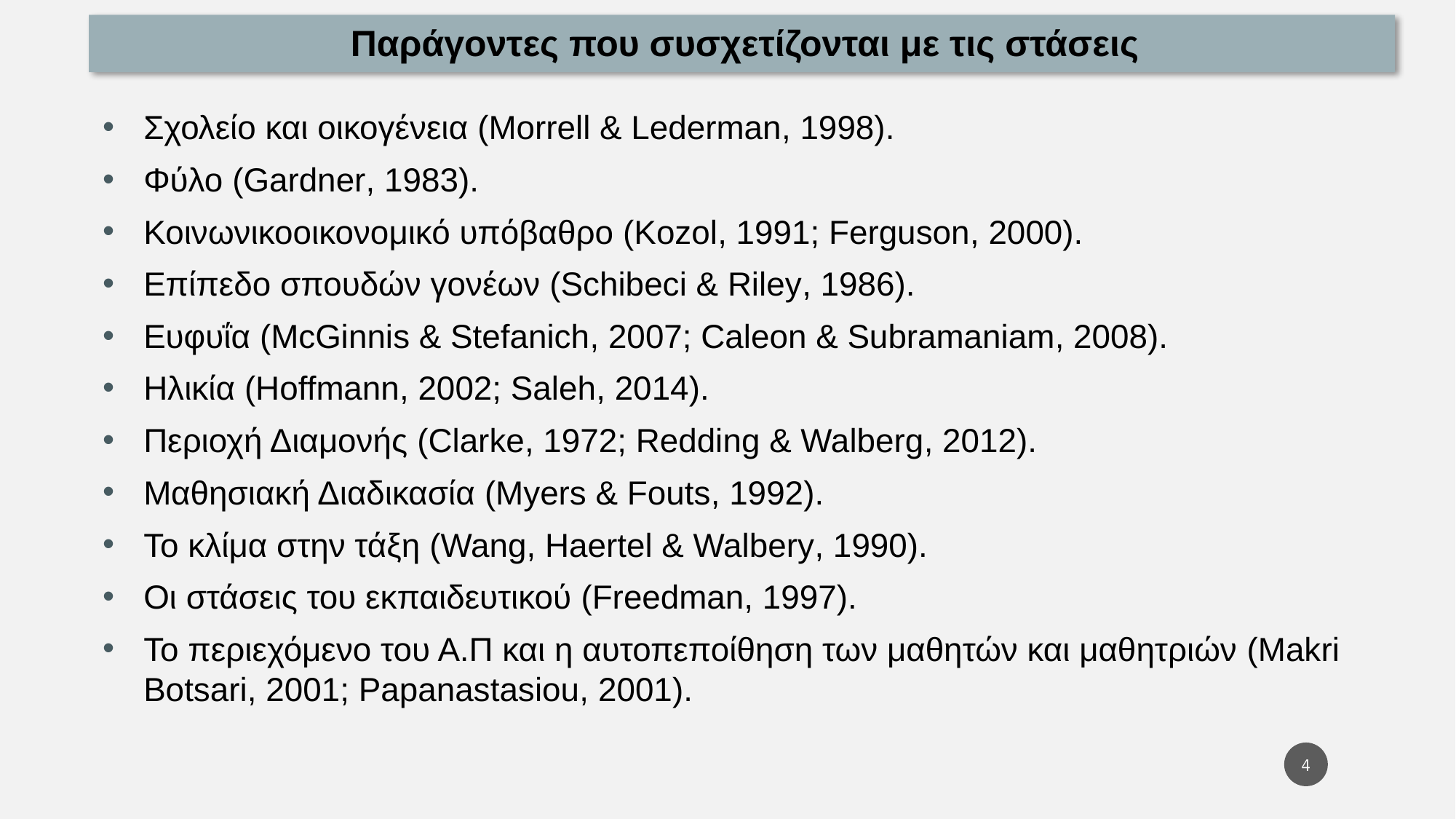

Παράγοντες που συσχετίζονται με τις στάσεις

Σχολείο και οικογένεια (Morrell & Lederman, 1998).
Φύλο (Gardner, 1983).
Κοινωνικοοικονομικό υπόβαθρο (Kozol, 1991; Ferguson, 2000).
Επίπεδο σπουδών γονέων (Schibeci & Riley, 1986).
Ευφυΐα (McGinnis & Stefanich, 2007; Caleon & Subramaniam, 2008).
Ηλικία (Hoffmann, 2002; Saleh, 2014).
Περιοχή Διαμονής (Clarke, 1972; Redding & Walberg, 2012).
Μαθησιακή Διαδικασία (Myers & Fouts, 1992).
Το κλίμα στην τάξη (Wang, Haertel & Walbery, 1990).
Οι στάσεις του εκπαιδευτικού (Freedman, 1997).
Το περιεχόμενο του Α.Π και η αυτοπεποίθηση των μαθητών και μαθητριών (Makri Botsari, 2001; Papanastasiou, 2001).
4